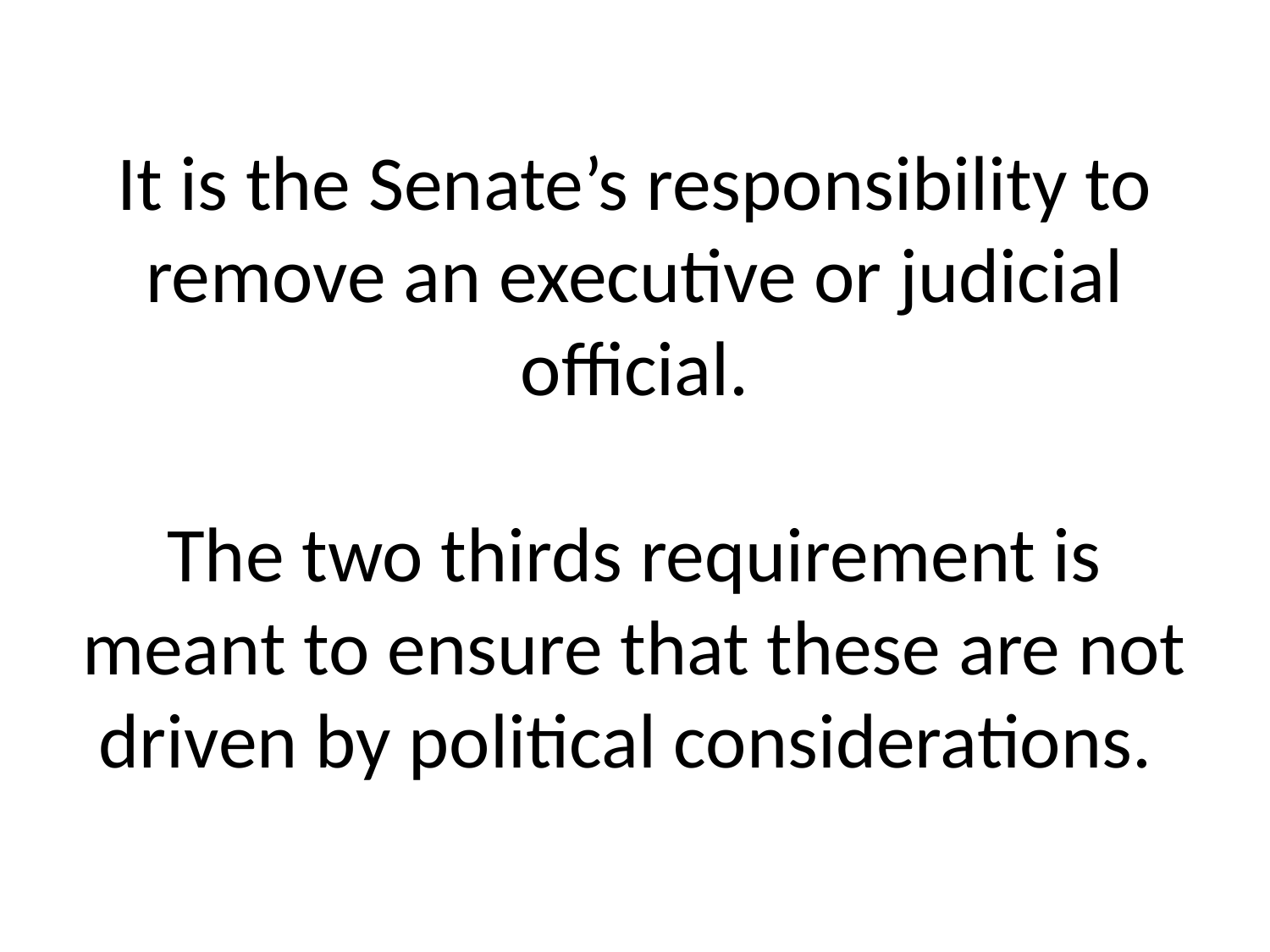

# It is the Senate’s responsibility to remove an executive or judicial official. The two thirds requirement is meant to ensure that these are not driven by political considerations.